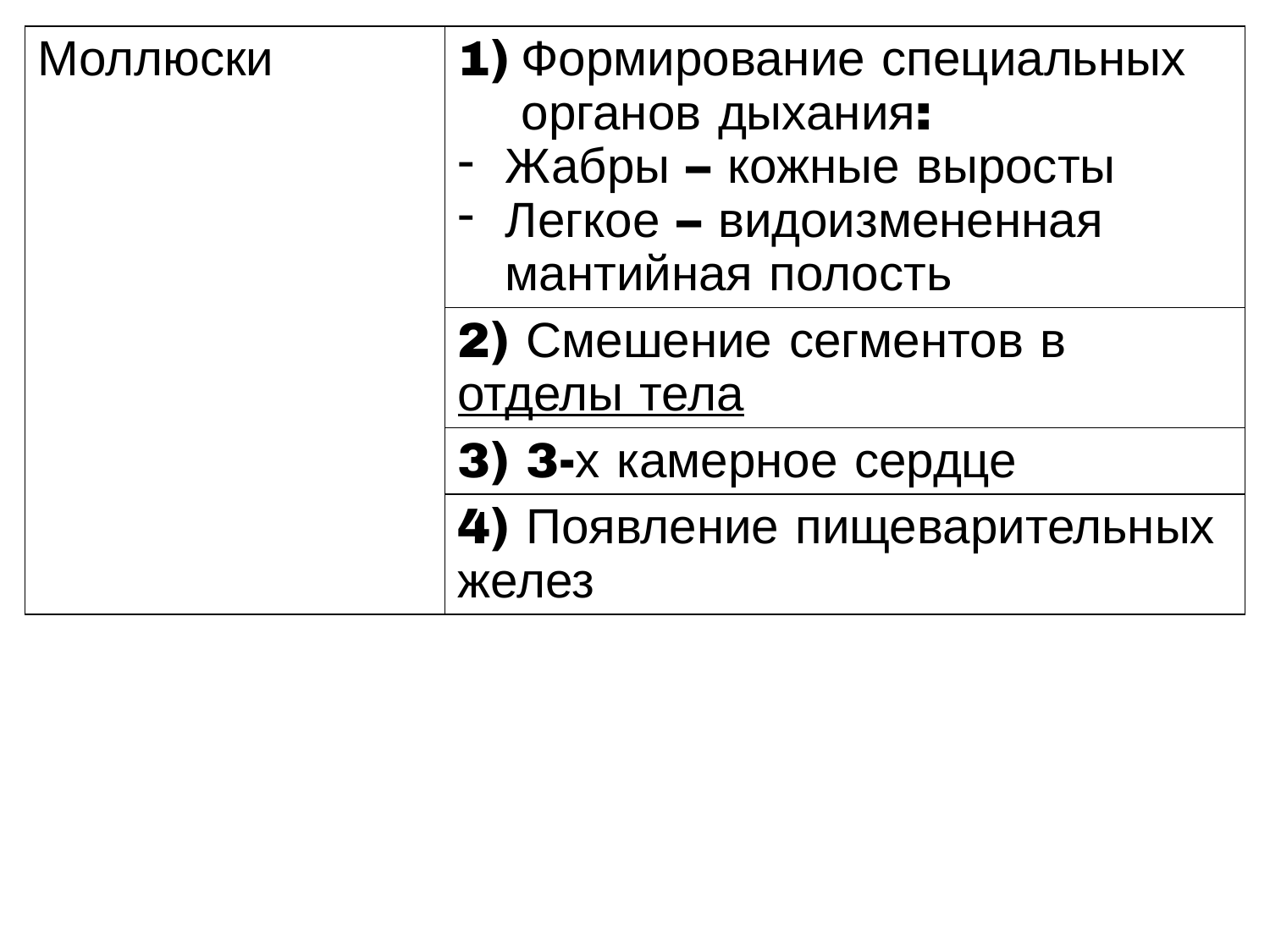

| Моллюски | Формирование специальных органов дыхания: Жабры – кожные выросты Легкое – видоизмененная мантийная полость |
| --- | --- |
|  | 2) Смешение сегментов в отделы тела |
|  | 3) 3-х камерное сердце |
|  | 4) Появление пищеварительных желез |
#